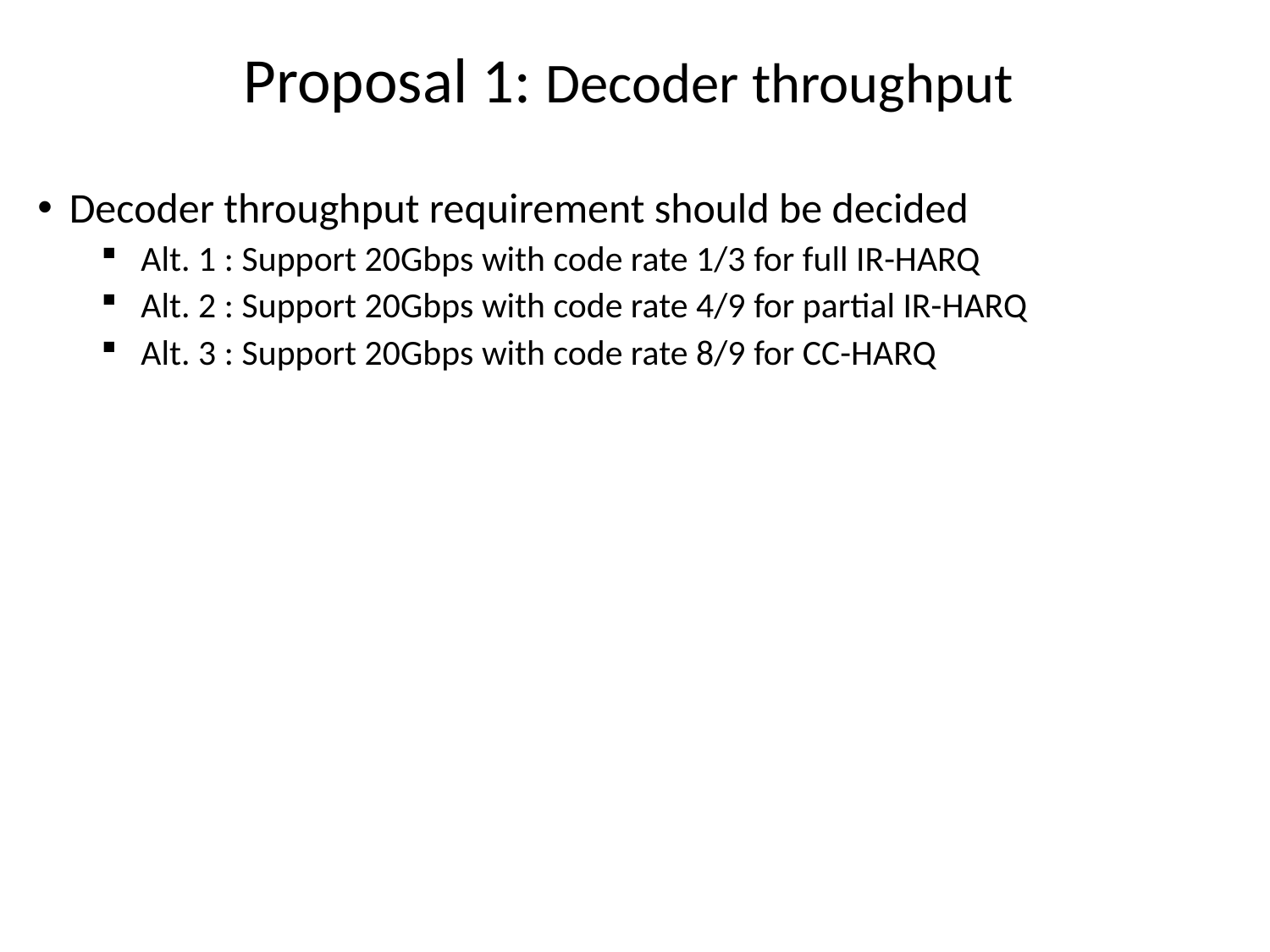

# Proposal 1: Decoder throughput
Decoder throughput requirement should be decided
 Alt. 1 : Support 20Gbps with code rate 1/3 for full IR-HARQ
 Alt. 2 : Support 20Gbps with code rate 4/9 for partial IR-HARQ
 Alt. 3 : Support 20Gbps with code rate 8/9 for CC-HARQ